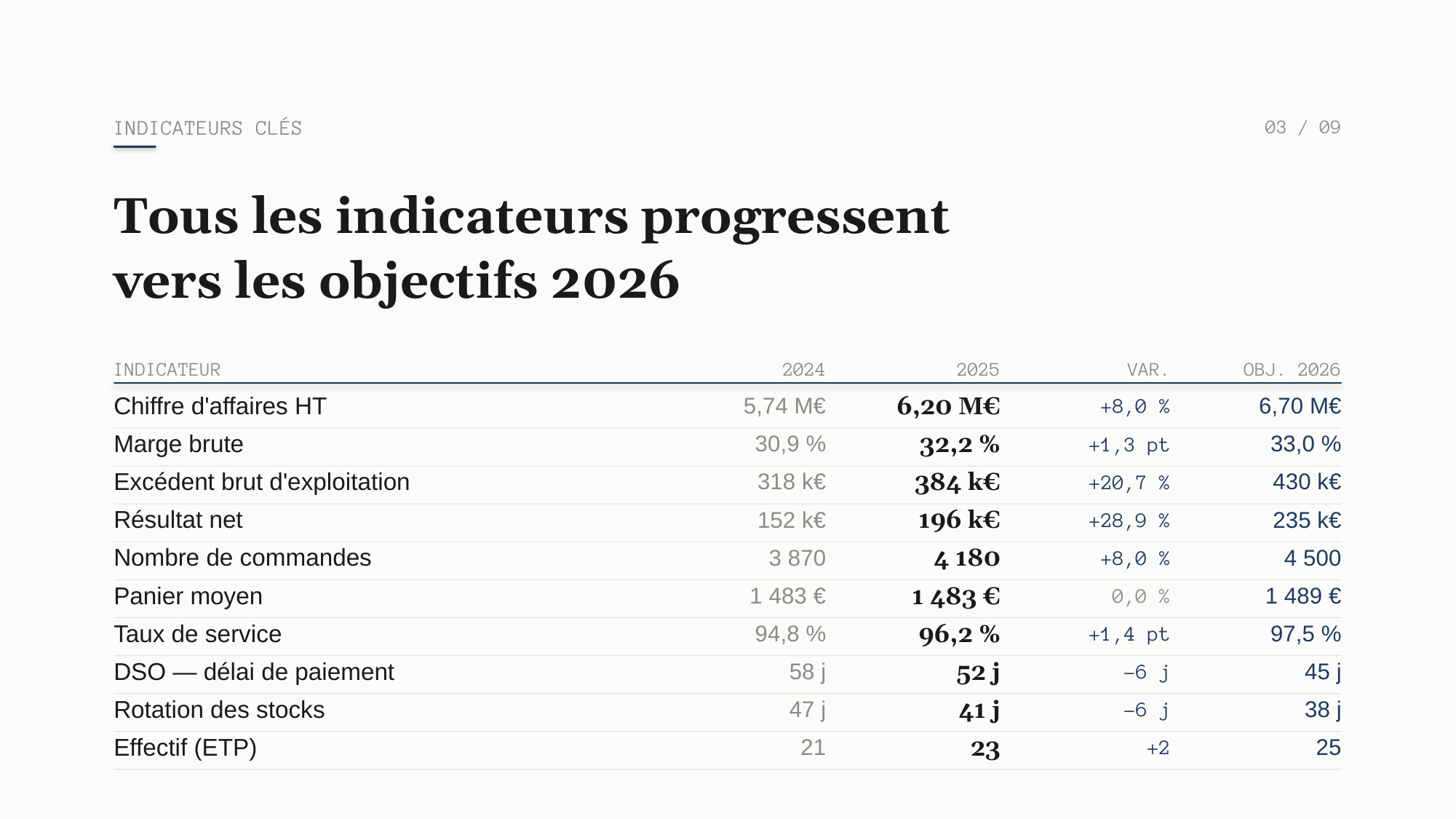

INDICATEURS CLÉS
03 / 09

Tous les indicateurs progressent
vers les objectifs 2026
INDICATEUR
2024
2025
VAR.
OBJ. 2026

Chiffre d'affaires HT
5,74 M€
6,20 M€
+8,0 %
6,70 M€

Marge brute
30,9 %
32,2 %
+1,3 pt
33,0 %

Excédent brut d'exploitation
318 k€
384 k€
+20,7 %
430 k€

Résultat net
152 k€
196 k€
+28,9 %
235 k€

Nombre de commandes
3 870
4 180
+8,0 %
4 500

Panier moyen
1 483 €
1 483 €
0,0 %
1 489 €

Taux de service
94,8 %
96,2 %
+1,4 pt
97,5 %

DSO — délai de paiement
58 j
52 j
−6 j
45 j

Rotation des stocks
47 j
41 j
−6 j
38 j

Effectif (ETP)
21
23
+2
25